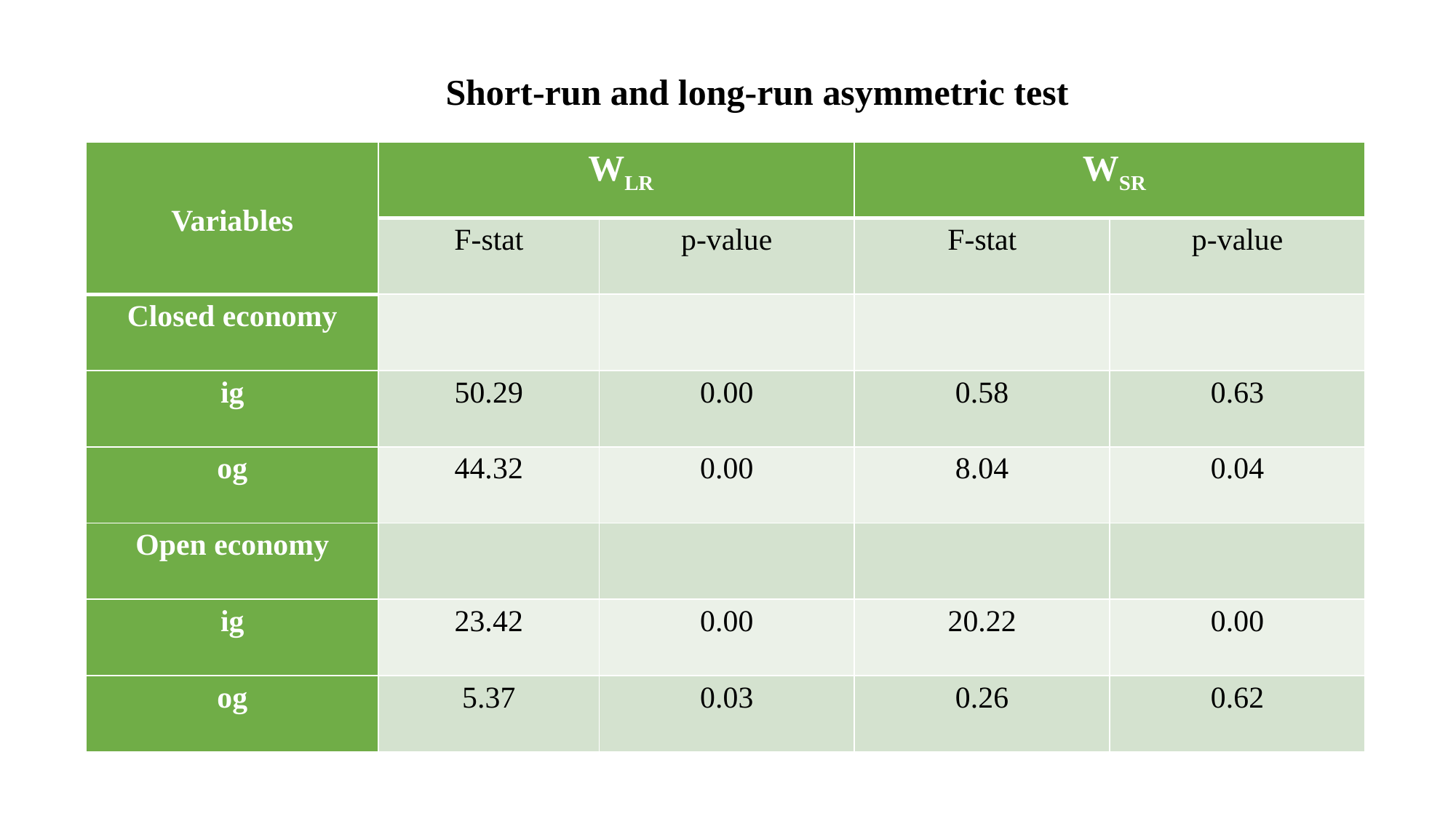

Short-run and long-run asymmetric test
| Variables | WLR |  | WSR |  |
| --- | --- | --- | --- | --- |
|  | F-stat | p-value | F-stat | p-value |
| Closed economy |  |  |  |  |
| ig | 50.29 | 0.00 | 0.58 | 0.63 |
| og | 44.32 | 0.00 | 8.04 | 0.04 |
| Open economy |  |  |  |  |
| ig | 23.42 | 0.00 | 20.22 | 0.00 |
| og | 5.37 | 0.03 | 0.26 | 0.62 |